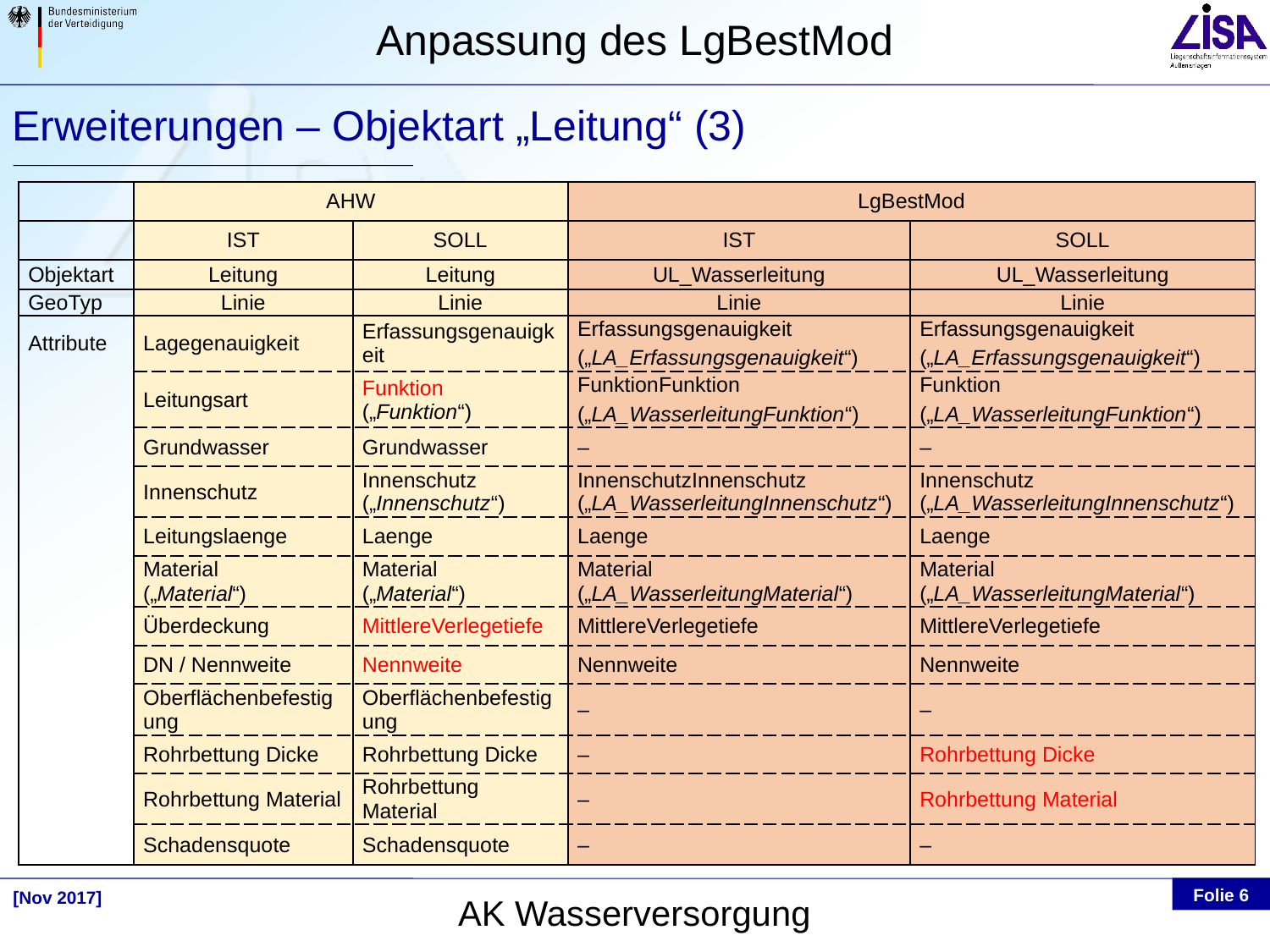

Erweiterungen – Objektart „Leitung“ (3)

|  | AHW |  | LgBestMod |  |
| --- | --- | --- | --- | --- |
|  | IST | SOLL | IST | SOLL |
| Objektart | Leitung | Leitung | UL\_Wasserleitung | UL\_Wasserleitung |
| GeoTyp | Linie | Linie | Linie | Linie |
| Attribute | Lagegenauigkeit | Erfassungsgenauigkeit | Erfassungsgenauigkeit („LA\_Erfassungsgenauigkeit“) | Erfassungsgenauigkeit („LA\_Erfassungsgenauigkeit“) |
|  | Leitungsart | Funktion („Funktion“) | FunktionFunktion („LA\_WasserleitungFunktion“) | Funktion („LA\_WasserleitungFunktion“) |
|  | Grundwasser | Grundwasser | – | – |
|  | Innenschutz | Innenschutz („Innenschutz“) | InnenschutzInnenschutz („LA\_WasserleitungInnenschutz“) | Innenschutz („LA\_WasserleitungInnenschutz“) |
|  | Leitungslaenge | Laenge | Laenge | Laenge |
|  | Material („Material“) | Material („Material“) | Material („LA\_WasserleitungMaterial“) | Material („LA\_WasserleitungMaterial“) |
|  | Überdeckung | MittlereVerlegetiefe | MittlereVerlegetiefe | MittlereVerlegetiefe |
|  | DN / Nennweite | Nennweite | Nennweite | Nennweite |
|  | Oberflächenbefestigung | Oberflächenbefestigung | – | – |
|  | Rohrbettung Dicke | Rohrbettung Dicke | – | Rohrbettung Dicke |
|  | Rohrbettung Material | Rohrbettung Material | – | Rohrbettung Material |
|  | Schadensquote | Schadensquote | – | – |